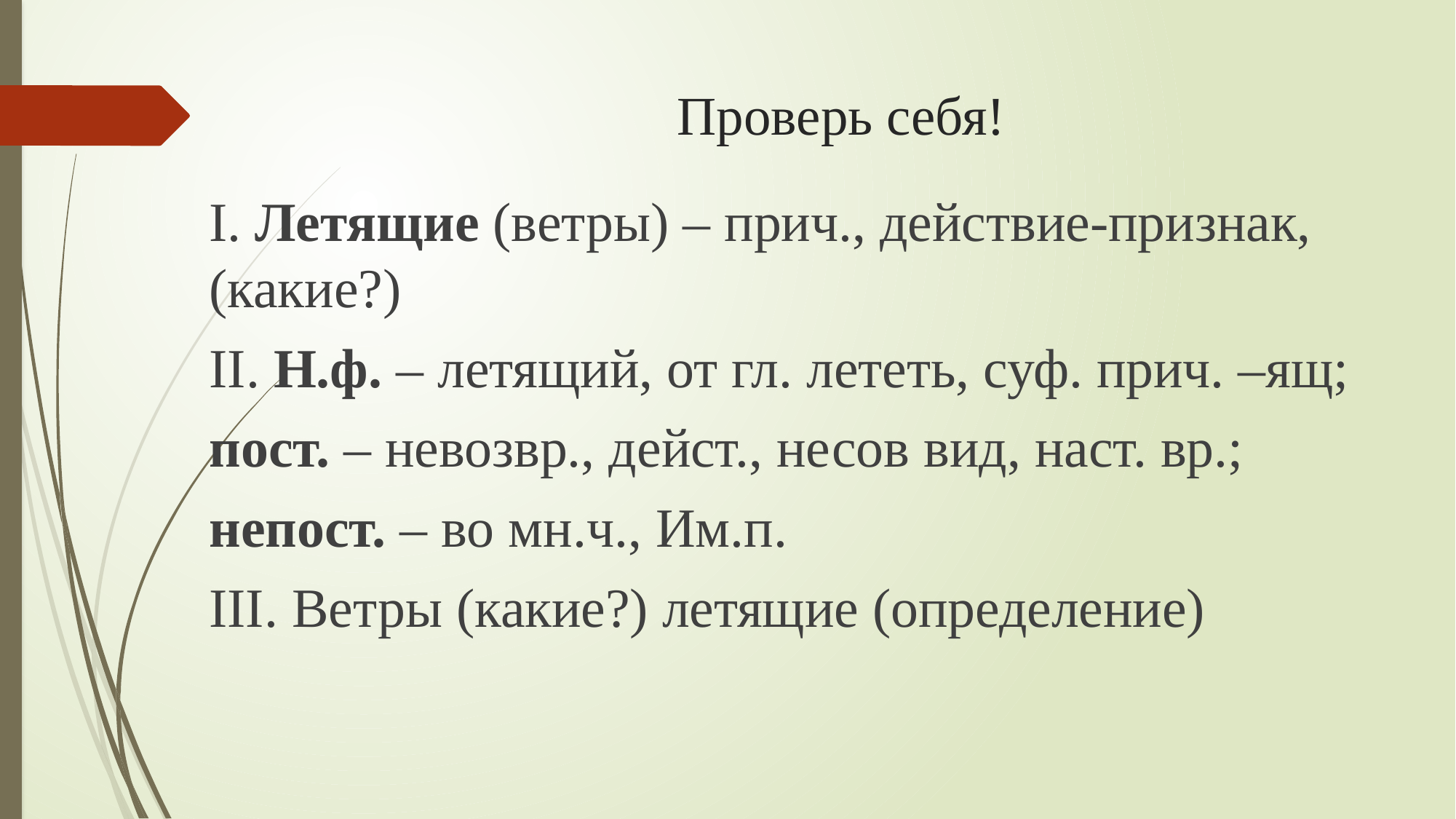

# Проверь себя!
I. Летящие (ветры) – прич., действие-признак, (какие?)
II. Н.ф. – летящий, от гл. лететь, суф. прич. –ящ;
пост. – невозвр., дейст., несов вид, наст. вр.;
непост. – во мн.ч., Им.п.
III. Ветры (какие?) летящие (определение)